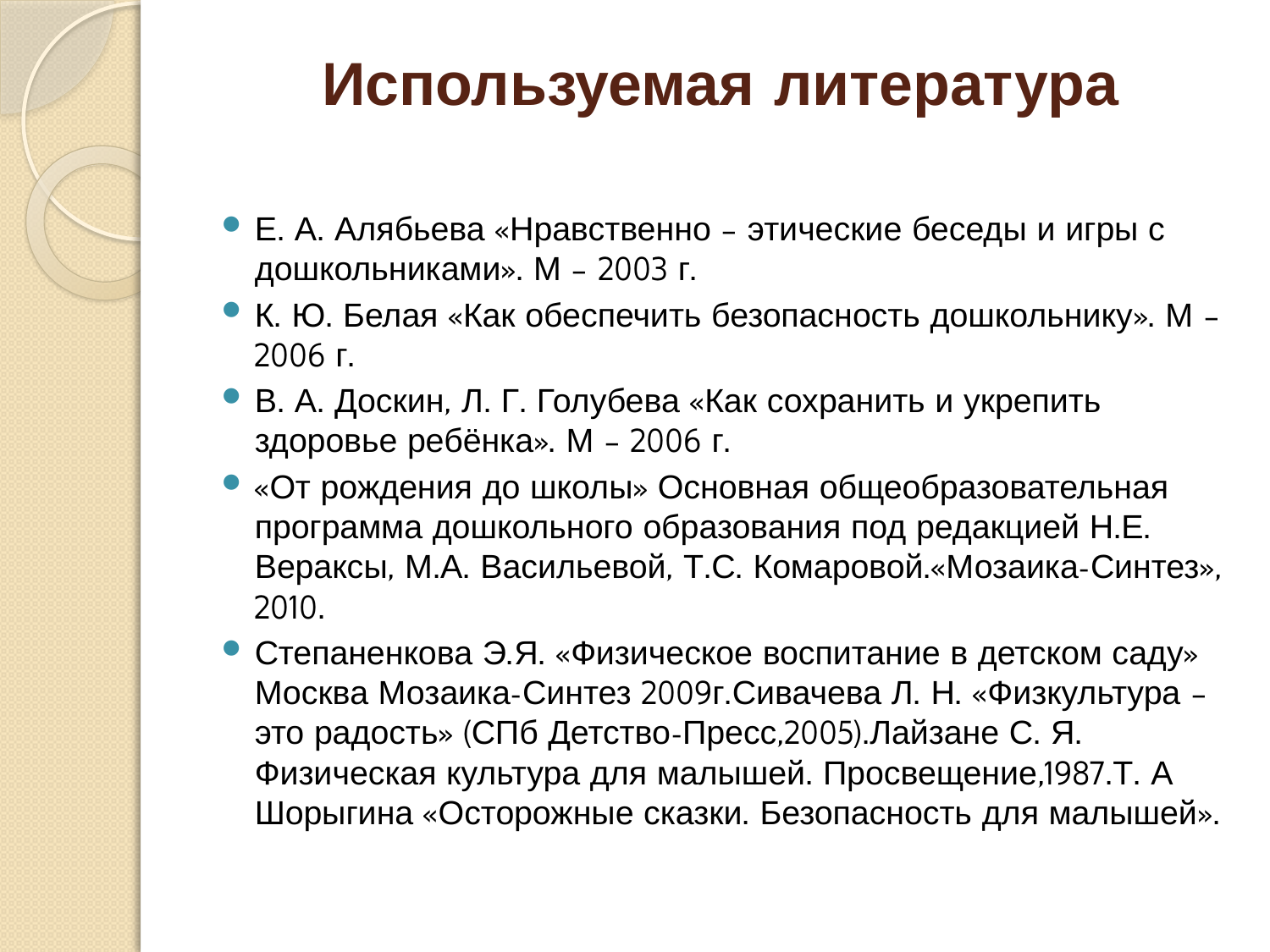

# Используемая литература
Е. А. Алябьева «Нравственно – этические беседы и игры с дошкольниками». М – 2003 г.
К. Ю. Белая «Как обеспечить безопасность дошкольнику». М – 2006 г.
В. А. Доскин, Л. Г. Голубева «Как сохранить и укрепить здоровье ребёнка». М – 2006 г.
«От рождения до школы» Основная общеобразовательная программа дошкольного образования под редакцией Н.Е. Вераксы, М.А. Васильевой, Т.С. Комаровой.«Мозаика-Синтез», 2010.
Степаненкова Э.Я. «Физическое воспитание в детском саду» Москва Мозаика-Синтез 2009г.Сивачева Л. Н. «Физкультура – это радость» (СПб Детство-Пресс,2005).Лайзане С. Я. Физическая культура для малышей. Просвещение,1987.Т. А Шорыгина «Осторожные сказки. Безопасность для малышей».